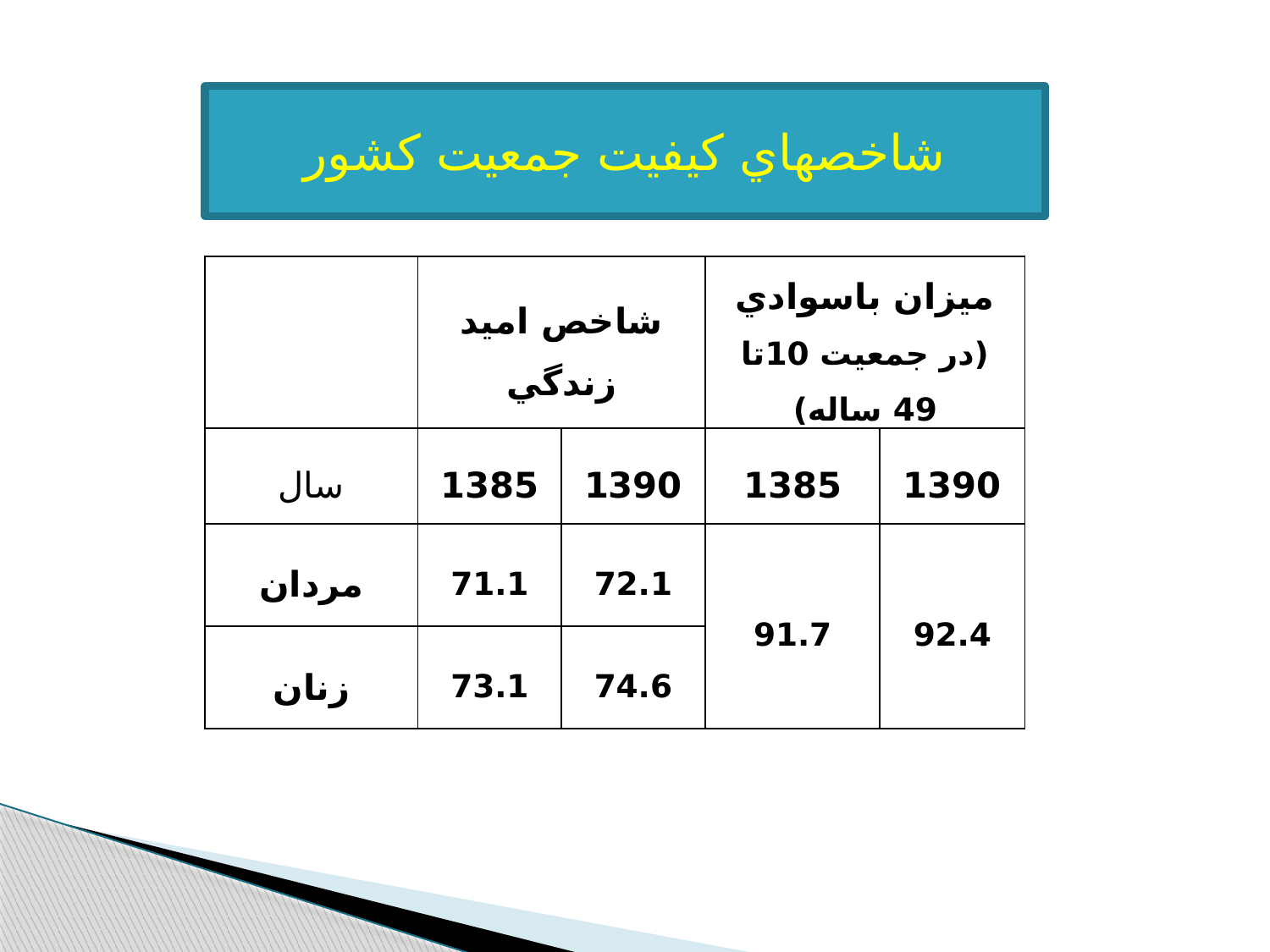

شاخصهاي کيفيت جمعيت کشور
|  | شاخص اميد زندگي |  | ميزان باسوادي (در جمعيت 10تا 49 ساله) |  |
| --- | --- | --- | --- | --- |
| سال | 1385 | 1390 | 1385 | 1390 |
| مردان | 71.1 | 72.1 | 91.7 | 92.4 |
| زنان | 73.1 | 74.6 |  |  |